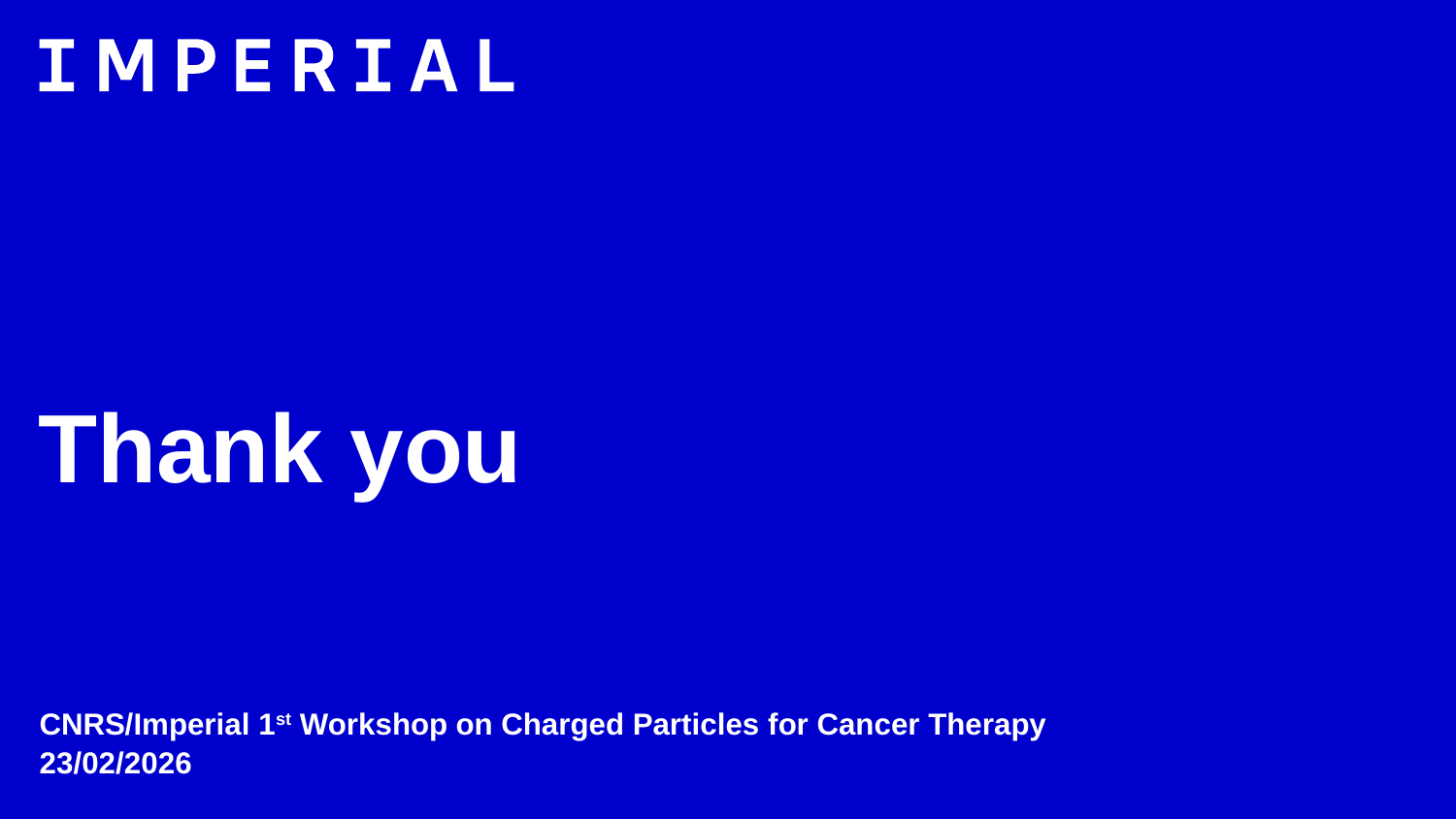

Thank you
CNRS/Imperial 1st Workshop on Charged Particles for Cancer Therapy
23/02/2026